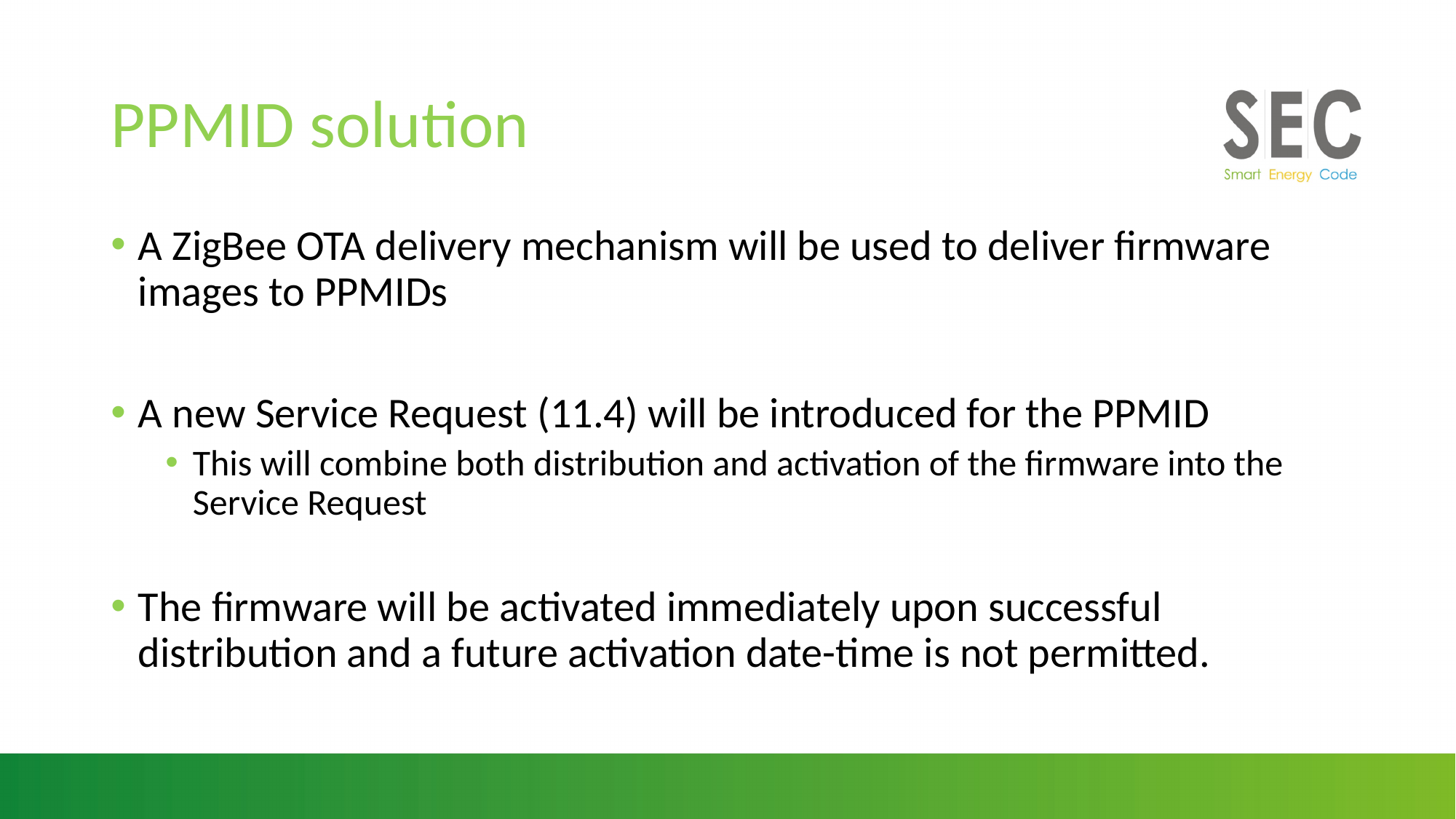

# PPMID solution
A ZigBee OTA delivery mechanism will be used to deliver firmware images to PPMIDs

A new Service Request (11.4) will be introduced for the PPMID
This will combine both distribution and activation of the firmware into the Service Request

The firmware will be activated immediately upon successful distribution and a future activation date-time is not permitted.